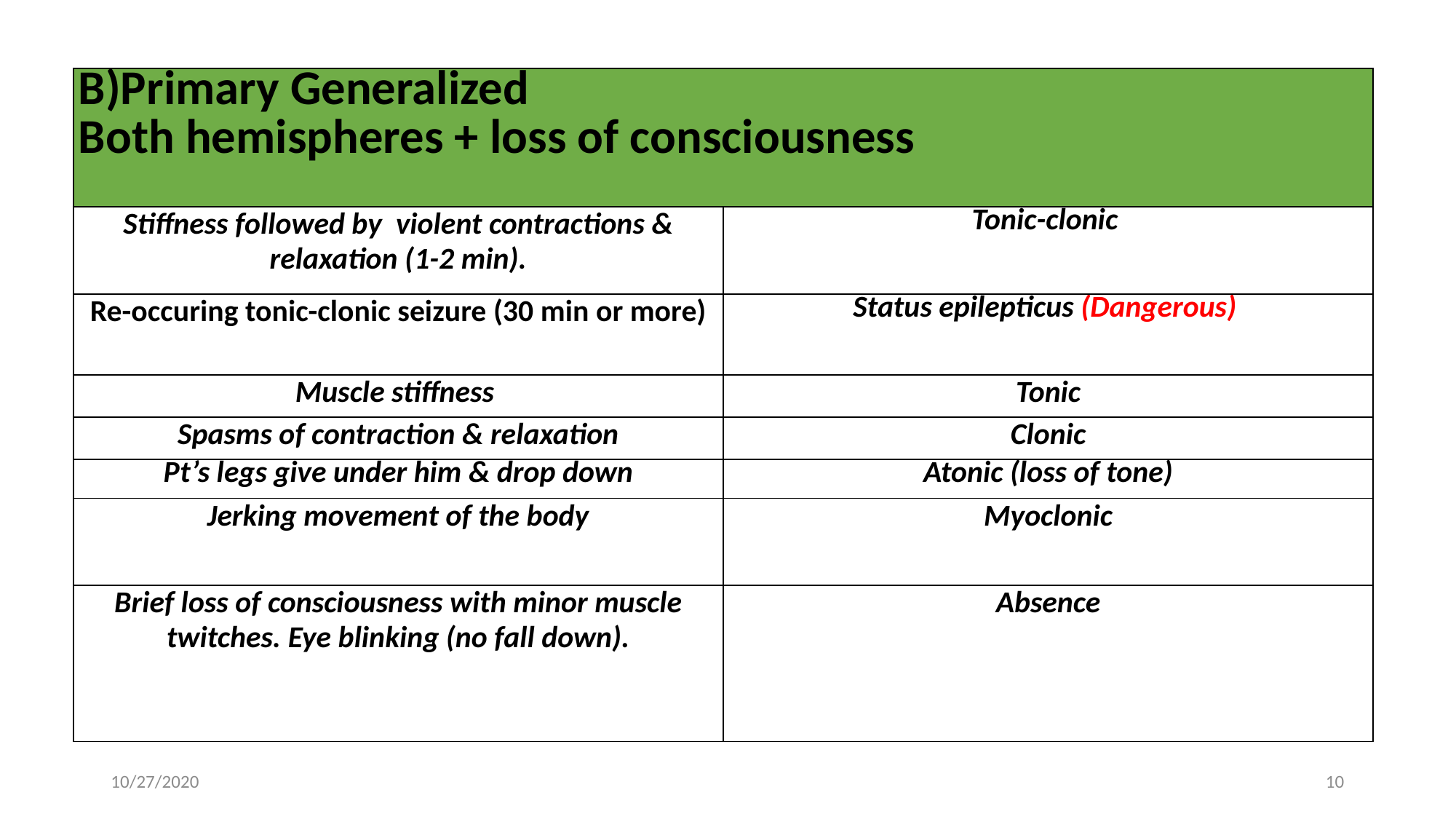

| B)Primary Generalized Both hemispheres + loss of consciousness |  |
| --- | --- |
| Stiffness followed by violent contractions & relaxation (1-2 min). | Tonic-clonic |
| Re-occuring tonic-clonic seizure (30 min or more) | Status epilepticus (Dangerous) |
| Muscle stiffness | Tonic |
| Spasms of contraction & relaxation | Clonic |
| Pt’s legs give under him & drop down | Atonic (loss of tone) |
| Jerking movement of the body | Myoclonic |
| Brief loss of consciousness with minor muscle twitches. Eye blinking (no fall down). | Absence |
10/27/2020
10